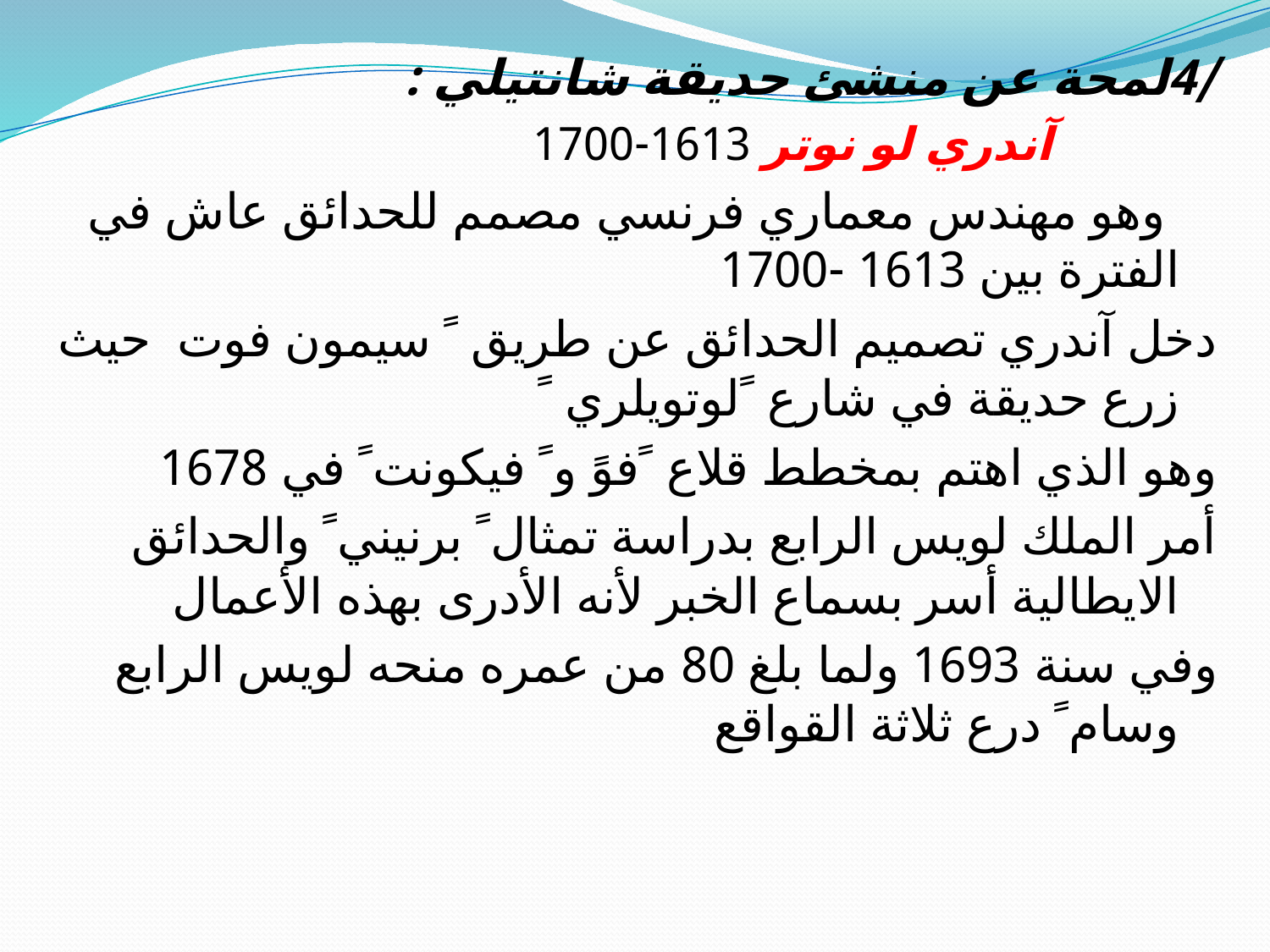

/4لمحة عن منشئ حديقة شانتيلي :
			آندري لو نوتر 1613-1700
    وهو مهندس معماري فرنسي مصمم للحدائق عاش في الفترة بين 1613 -1700
دخل آندري تصميم الحدائق عن طريق  ً سيمون فوت  حيث زرع حديقة في شارع  ًلوتويلري  ً
وهو الذي اهتم بمخطط قلاع  ًفوً و ً فيكونت ً في 1678
	أمر الملك لويس الرابع بدراسة تمثال ً برنيني ً والحدائق الايطالية أسر بسماع الخبر لأنه الأدرى بهذه الأعمال
وفي سنة 1693 ولما بلغ 80 من عمره منحه لويس الرابع وسام ً درع ثلاثة القواقع